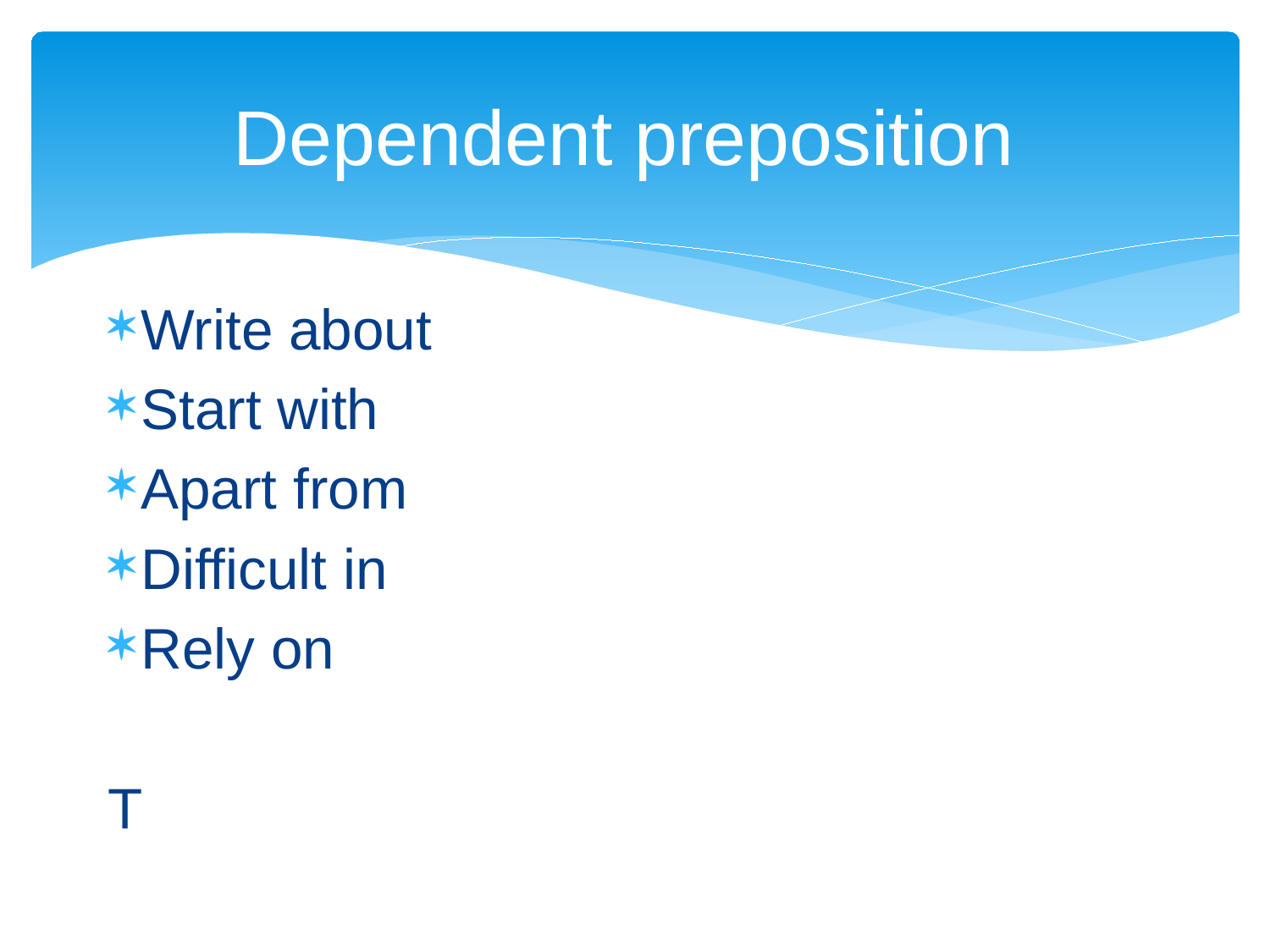

# Dependent preposition
Write about
Start with
Apart from
Difficult in
Rely on

T